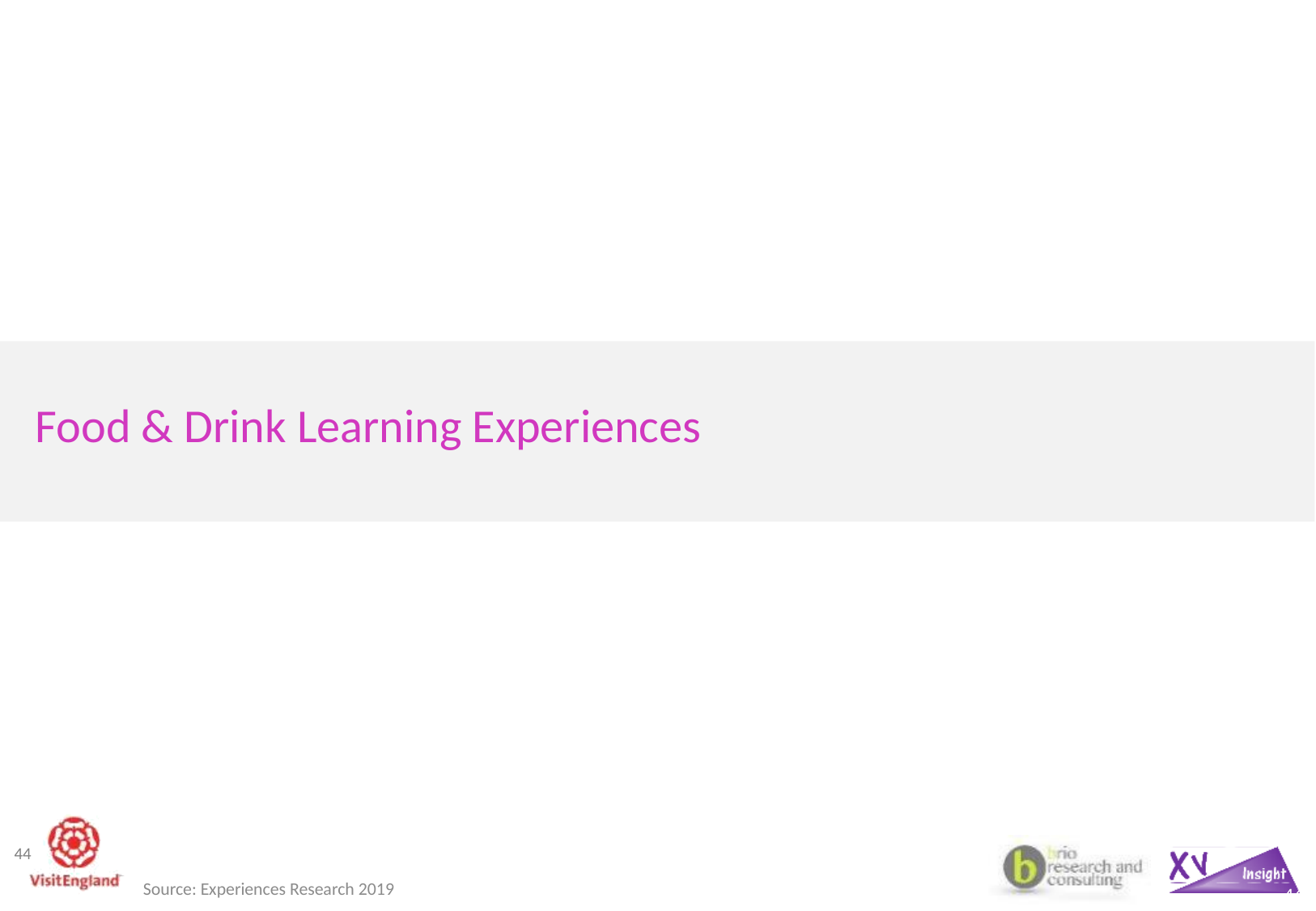

# Food & Drink Learning Experiences
44
44